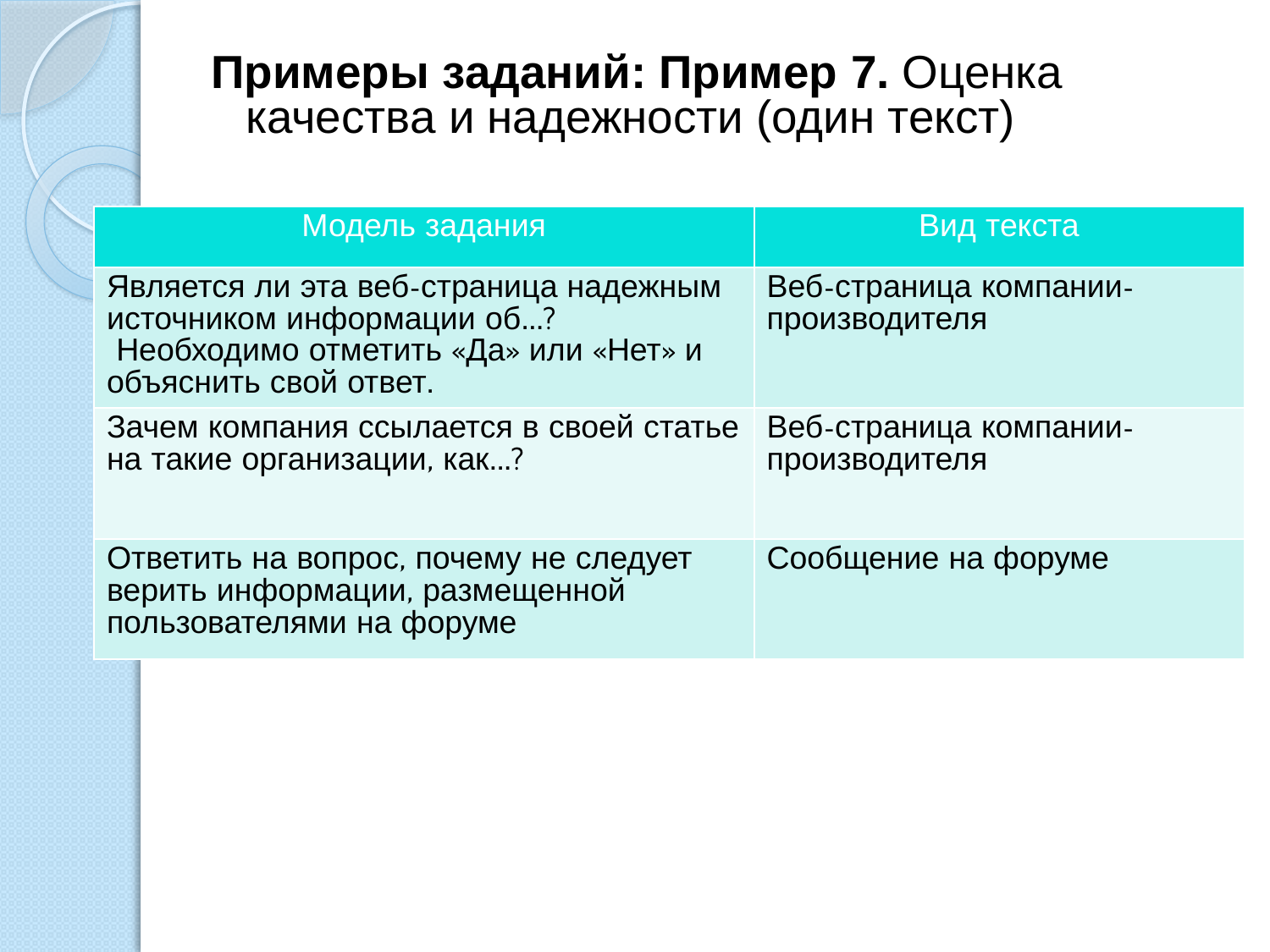

# Примеры заданий: Пример 7. Оценка качества и надежности (один текст)

| Модель задания | Вид текста |
| --- | --- |
| Является ли эта веб-страница надежным источником информации об...?  Необходимо отметить «Да» или «Нет» и объяснить свой ответ. | Веб-страница компании-производителя |
| Зачем компания ссылается в своей статье на такие организации, как...? | Веб-страница компании-производителя |
| Ответить на вопрос, почему не следует верить информации, размещенной пользователями на форуме | Сообщение на форуме |